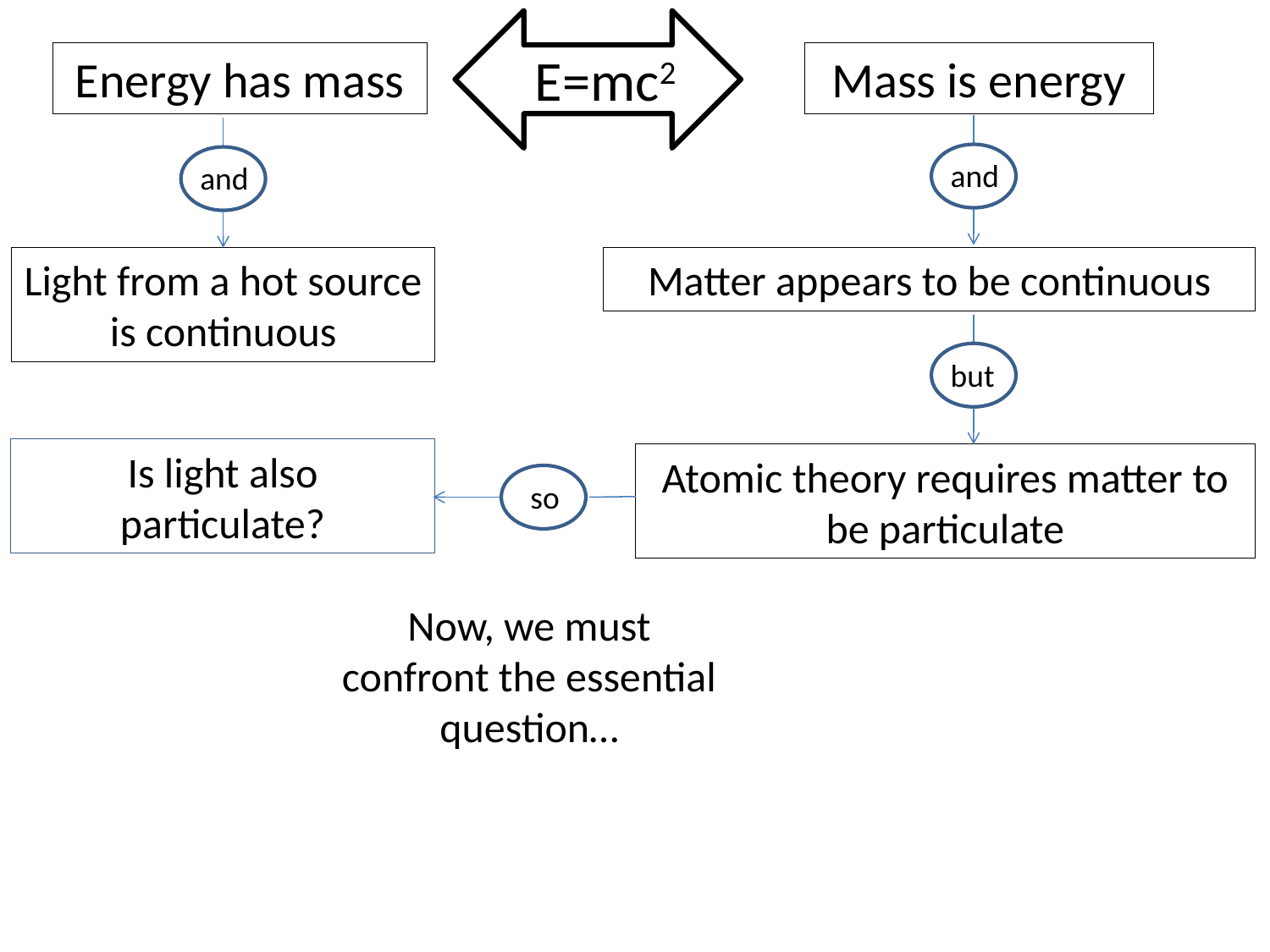

E=mc2
Energy has mass
Mass is energy

and

and
Light from a hot source is continuous
Matter appears to be continuous

but
Is light also particulate?

so
Atomic theory requires matter to be particulate
Now, we must confront the essential question…